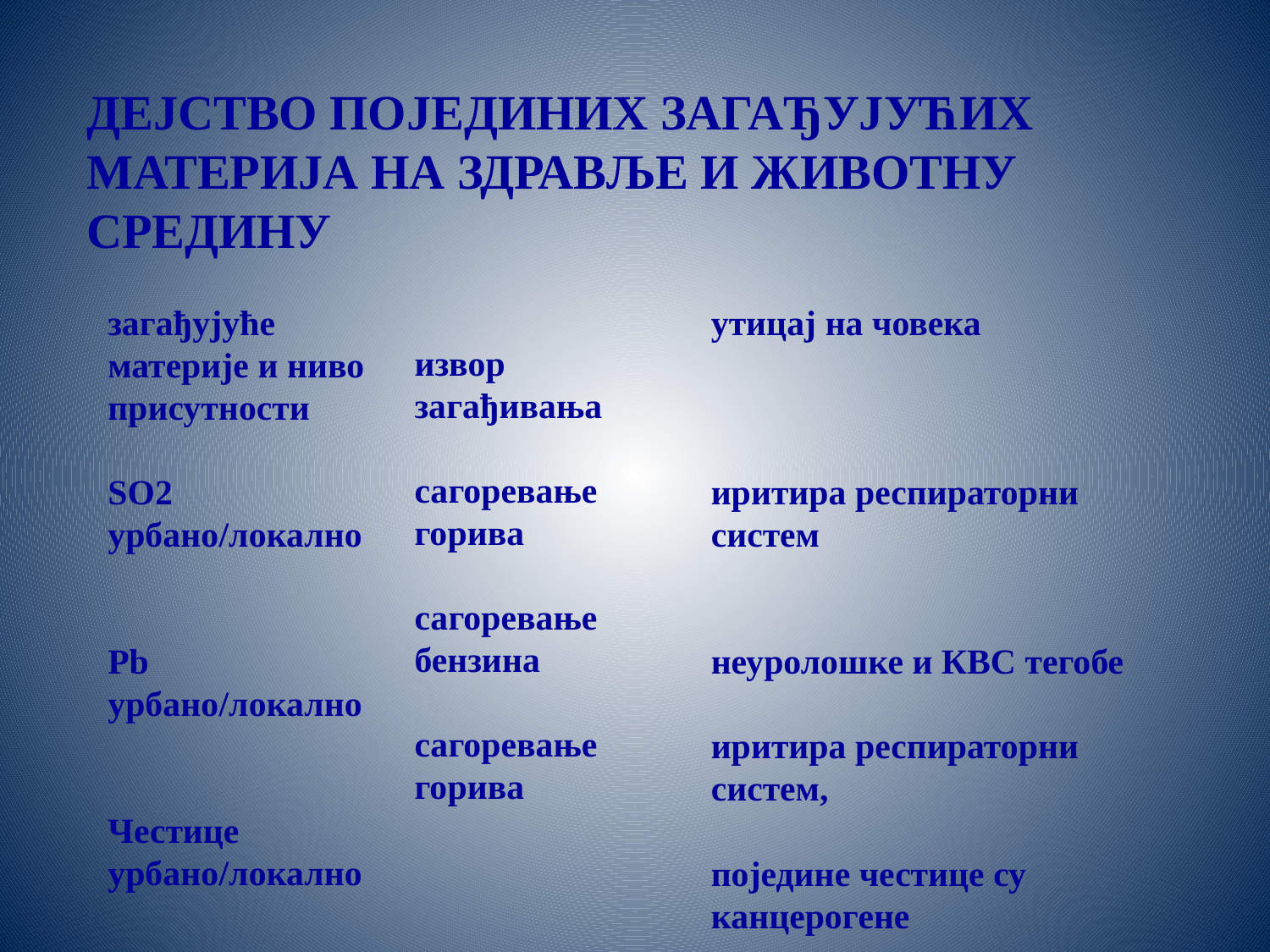

ДЕЈСТВО ПОЈЕДИНИХ ЗАГАЂУЈУЋИХ МАТЕРИЈА НА ЗДРАВЉЕ И ЖИВОТНУ СРЕДИНУ
загађујуће материје и ниво присутности

SО2 урбано/локално

Pb урбано/локално

Честице  урбано/локално
утицај на човека

иритира респираторни систем

неуролошке и КВС тегобе
иритира респираторни систем,

поједине честице су канцерогене
извор загађивања

сагоревање горива

сагоревање бензина

сагоревање горива